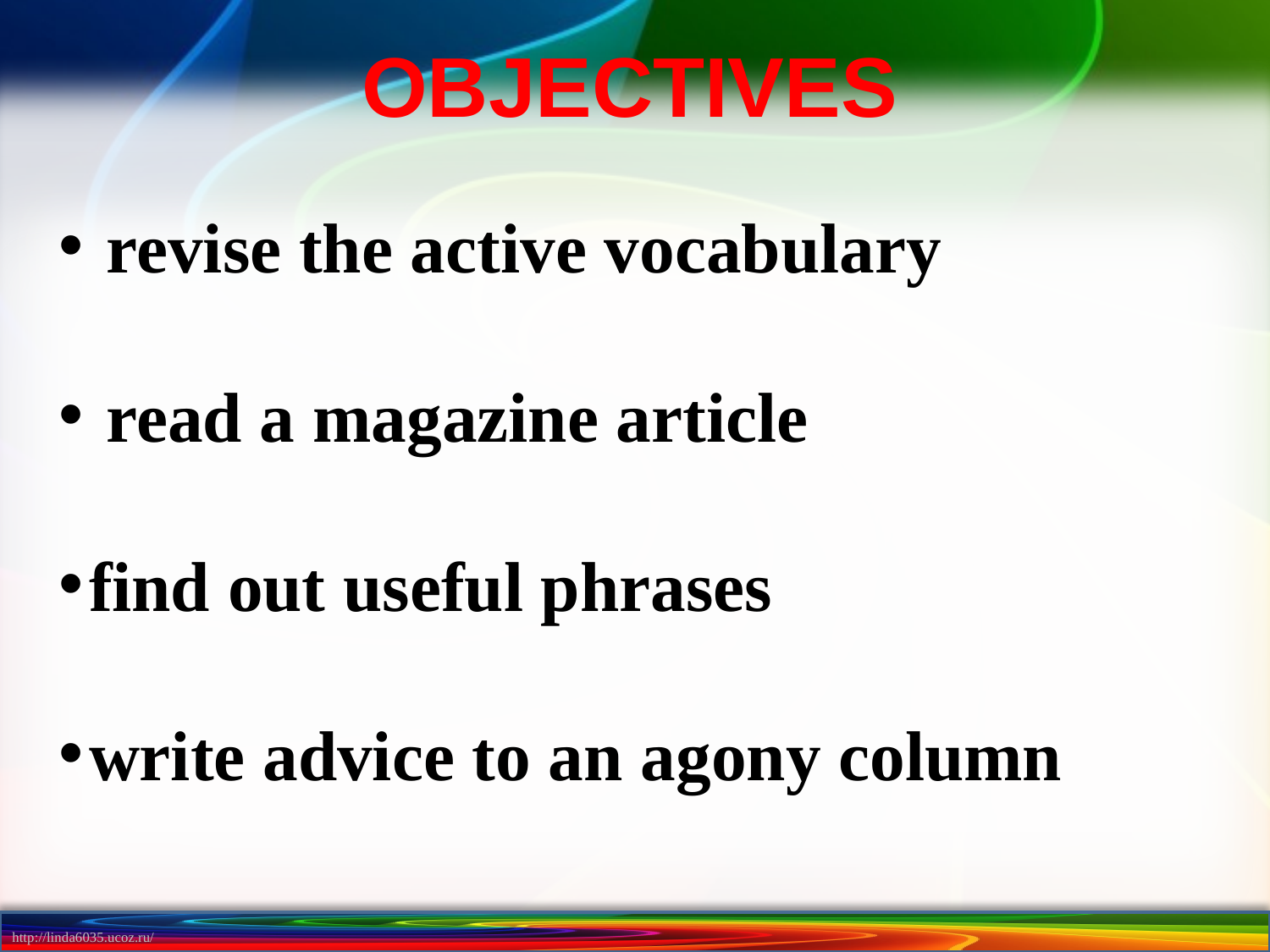

OBJECTIVES
 revise the active vocabulary

 read a magazine article

find out useful phrases

write advice to an agony column